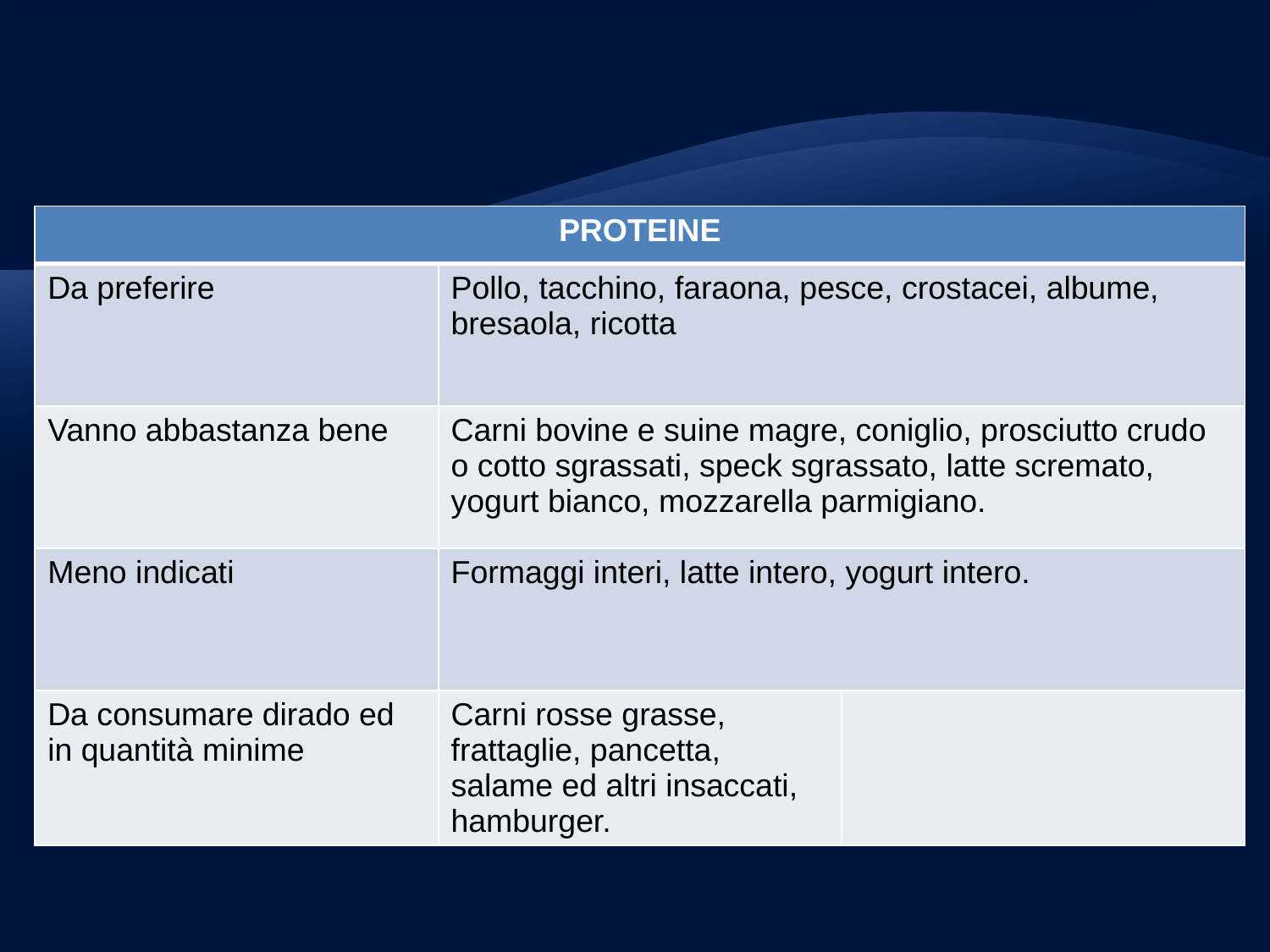

| PROTEINE |  |  |
| --- | --- | --- |
| Da preferire | Pollo, tacchino, faraona, pesce, crostacei, albume, bresaola, ricotta |  |
| Vanno abbastanza bene | Carni bovine e suine magre, coniglio, prosciutto crudo o cotto sgrassati, speck sgrassato, latte scremato, yogurt bianco, mozzarella parmigiano. |  |
| Meno indicati | Formaggi interi, latte intero, yogurt intero. |  |
| Da consumare dirado ed in quantità minime | Carni rosse grasse, frattaglie, pancetta, salame ed altri insaccati, hamburger. |  |